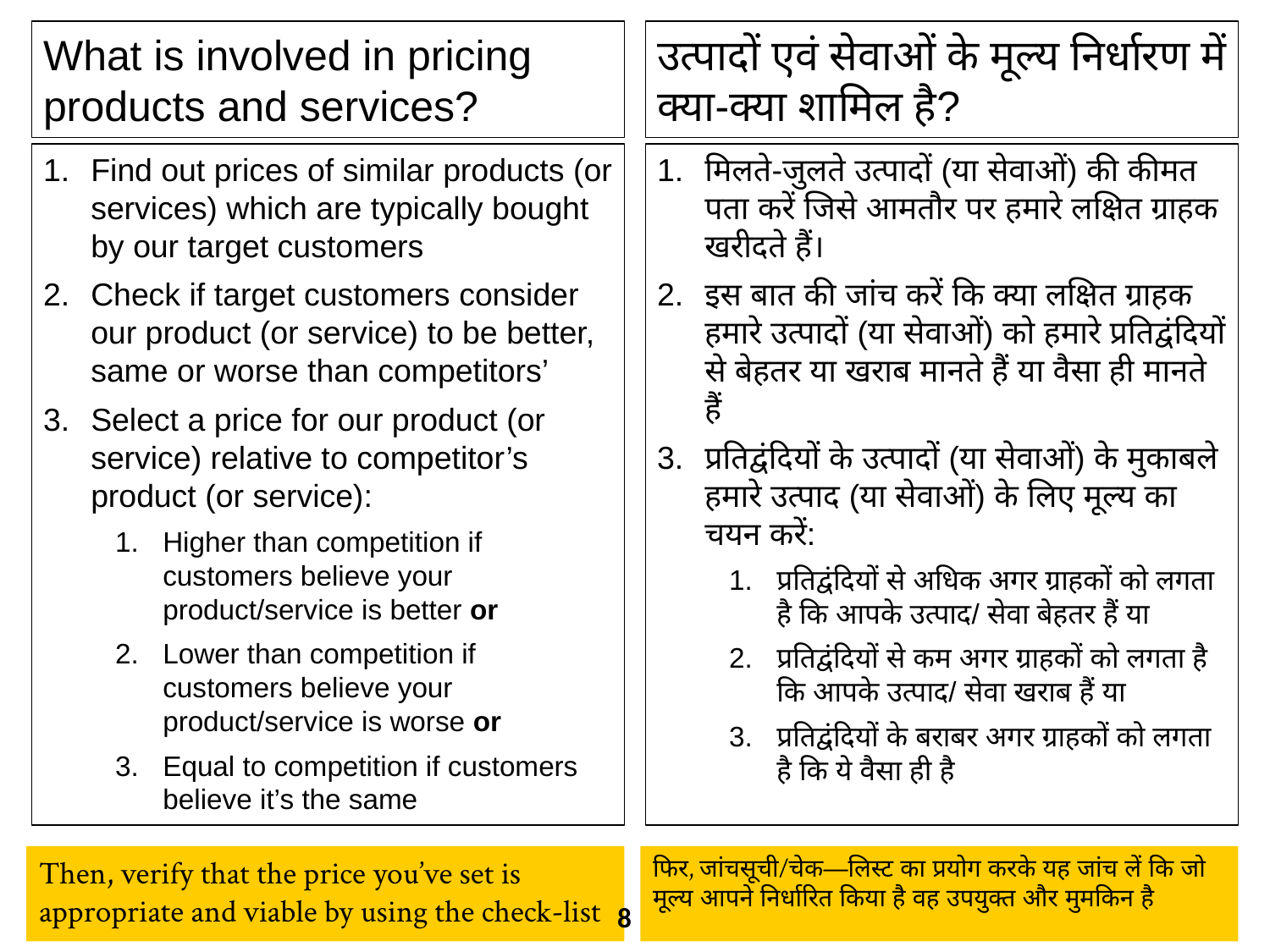

What is involved in pricing products and services?
उत्पादों एवं सेवाओं के मूल्य निर्धारण में क्या-क्या शामिल है?
Find out prices of similar products (or services) which are typically bought by our target customers
Check if target customers consider our product (or service) to be better, same or worse than competitors’
Select a price for our product (or service) relative to competitor’s product (or service):
Higher than competition if customers believe your product/service is better or
Lower than competition if customers believe your product/service is worse or
Equal to competition if customers believe it’s the same
मिलते-जुलते उत्पादों (या सेवाओं) की कीमत पता करें जिसे आमतौर पर हमारे लक्षित ग्राहक खरीदते हैं।
इस बात की जांच करें कि क्या लक्षित ग्राहक हमारे उत्पादों (या सेवाओं) को हमारे प्रतिद्वंदियों से बेहतर या खराब मानते हैं या वैसा ही मानते हैं
प्रतिद्वंदियों के उत्पादों (या सेवाओं) के मुकाबले हमारे उत्पाद (या सेवाओं) के लिए मूल्य का चयन करें:
प्रतिद्वंदियों से अधिक अगर ग्राहकों को लगता है कि आपके उत्पाद/ सेवा बेहतर हैं या
प्रतिद्वंदियों से कम अगर ग्राहकों को लगता है कि आपके उत्पाद/ सेवा खराब हैं या
प्रतिद्वंदियों के बराबर अगर ग्राहकों को लगता है कि ये वैसा ही है
Then, verify that the price you’ve set is appropriate and viable by using the check-list
फिर, जांचसूची/चेक—लिस्ट का प्रयोग करके यह जांच लें कि जो मूल्य आपने निर्धारित किया है वह उपयुक्त और मुमकिन है
8
8